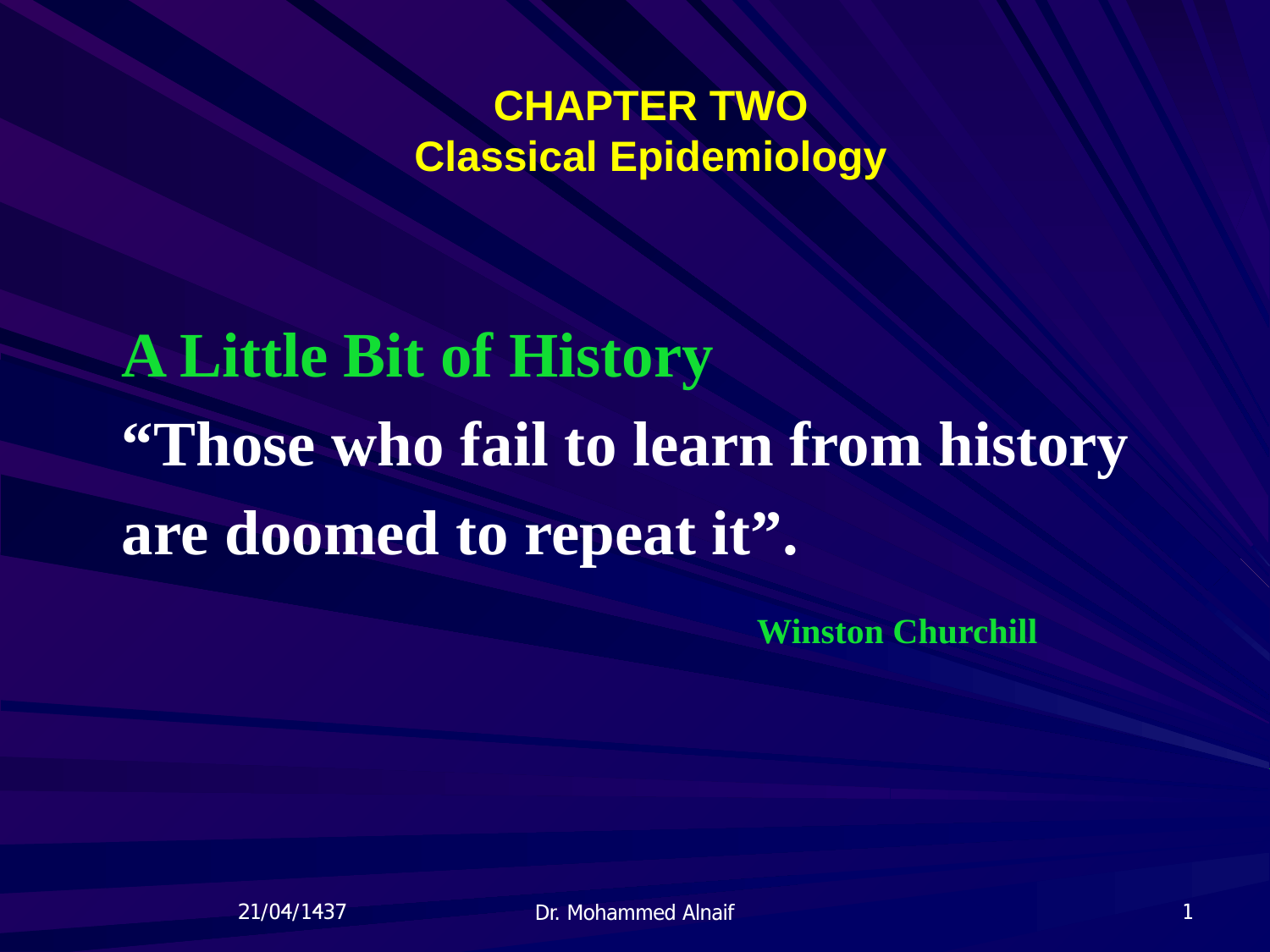

# CHAPTER TWO Classical Epidemiology
A Little Bit of History
“Those who fail to learn from history
are doomed to repeat it”.
					Winston Churchill
21/04/1437
1
Dr. Mohammed Alnaif